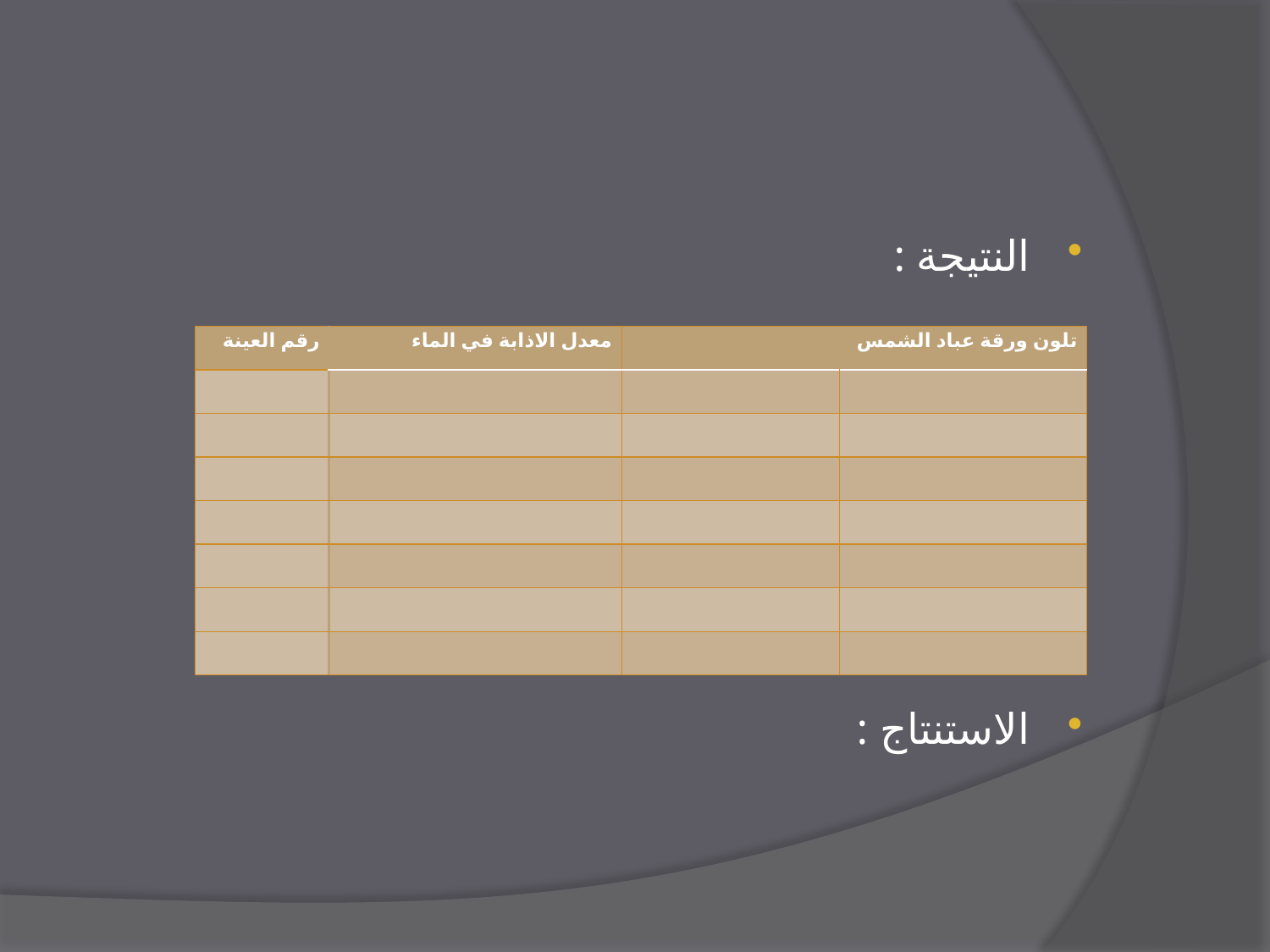

#
النتيجة :

الاستنتاج :
| رقم العينة | معدل الاذابة في الماء | تلون ورقة عباد الشمس |  |
| --- | --- | --- | --- |
|  |  |  |  |
|  |  |  |  |
|  |  |  |  |
|  |  |  |  |
|  |  |  |  |
|  |  |  |  |
|  |  |  |  |